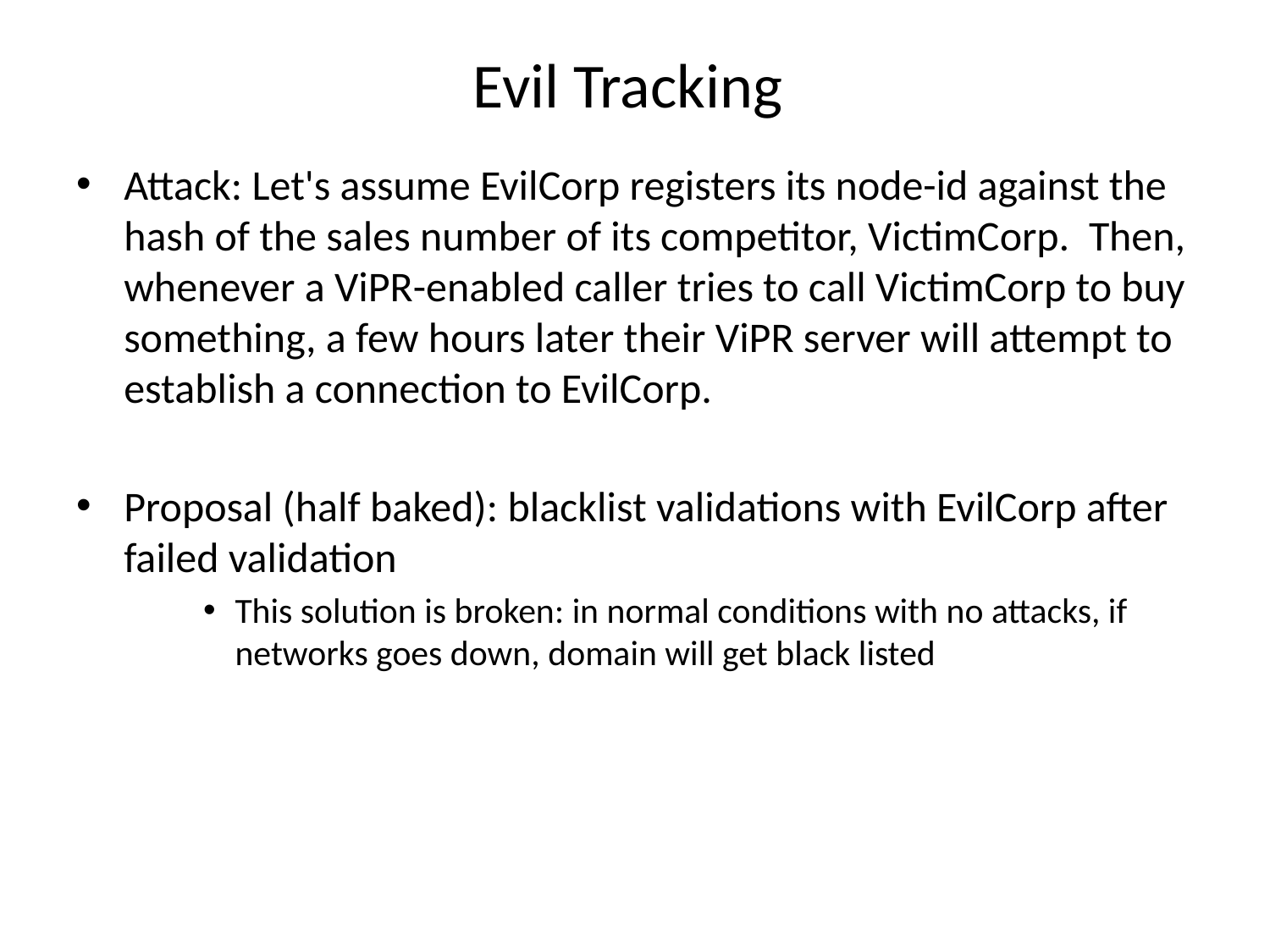

# Evil Tracking
Attack: Let's assume EvilCorp registers its node-id against the hash of the sales number of its competitor, VictimCorp.  Then, whenever a ViPR-enabled caller tries to call VictimCorp to buy something, a few hours later their ViPR server will attempt to establish a connection to EvilCorp.

Proposal (half baked): blacklist validations with EvilCorp after failed validation
This solution is broken: in normal conditions with no attacks, if networks goes down, domain will get black listed